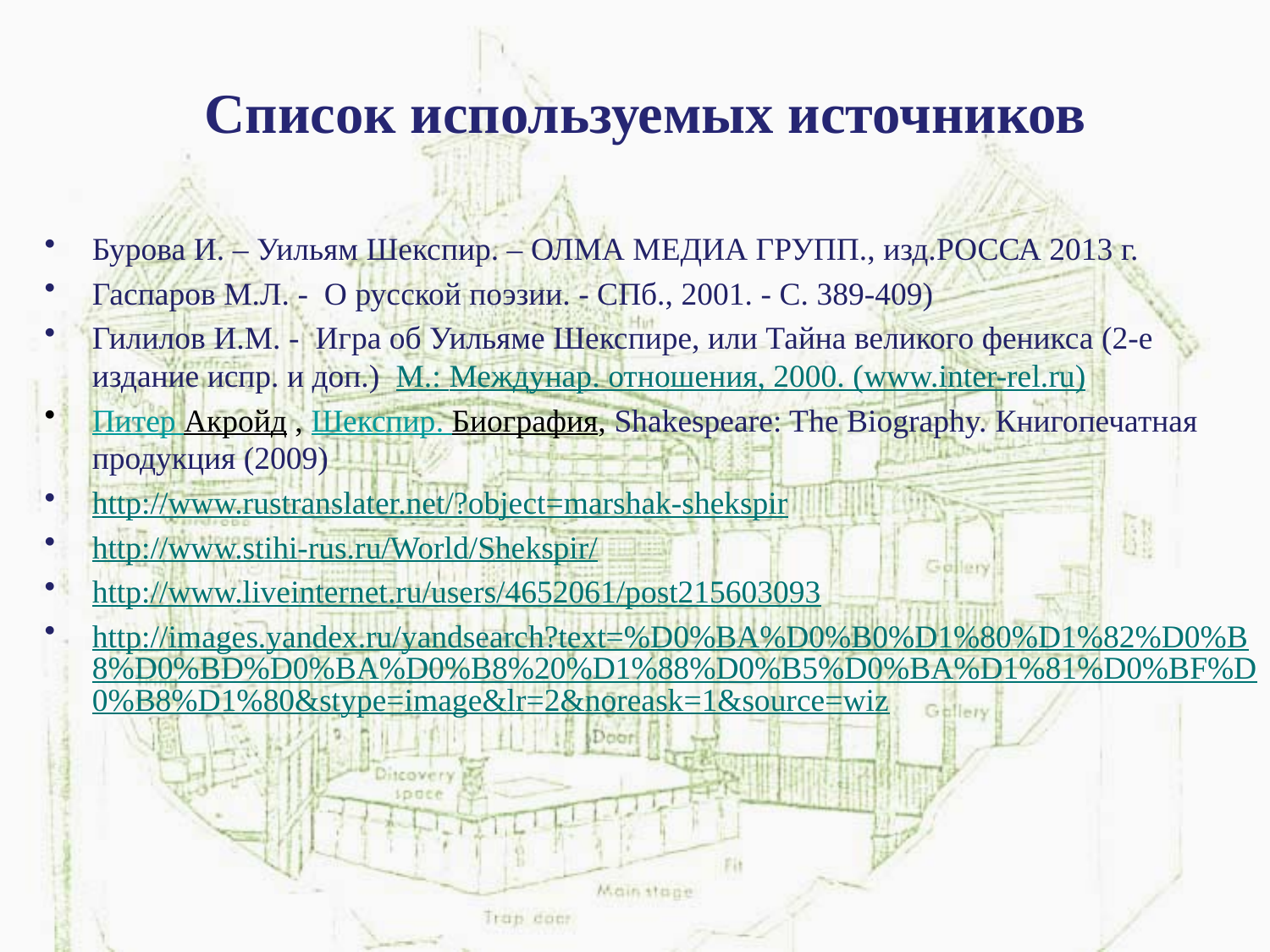

# Список используемых источников
Бурова И. – Уильям Шекспир. – ОЛМА МЕДИА ГРУПП., изд.РОССА 2013 г.
Гаспаров М.Л. -  О русской поэзии. - СПб., 2001. - С. 389-409)
Гилилов И.М. -  Игра об Уильяме Шекспире, или Тайна великого феникса (2-е издание испр. и доп.)  М.: Междунар. отношения, 2000. (www.inter-rel.ru)
Питер Акройд , Шекспир. Биография, Shakespeare: The Biography. Книгопечатная продукция (2009)
http://www.rustranslater.net/?object=marshak-shekspir
http://www.stihi-rus.ru/World/Shekspir/
http://www.liveinternet.ru/users/4652061/post215603093
http://images.yandex.ru/yandsearch?text=%D0%BA%D0%B0%D1%80%D1%82%D0%B8%D0%BD%D0%BA%D0%B8%20%D1%88%D0%B5%D0%BA%D1%81%D0%BF%D0%B8%D1%80&stype=image&lr=2&noreask=1&source=wiz